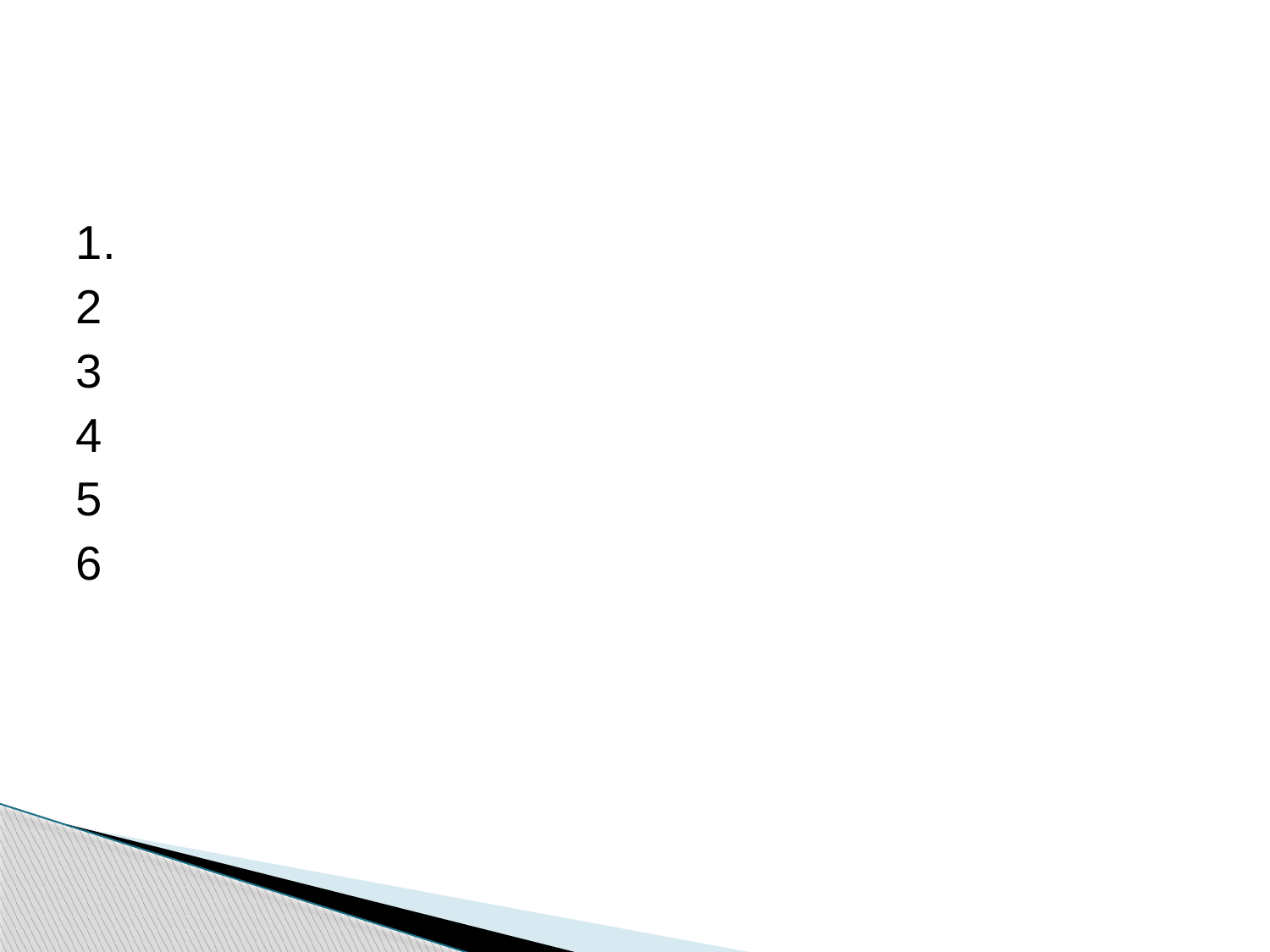

#
1.
2
3
4
5
6